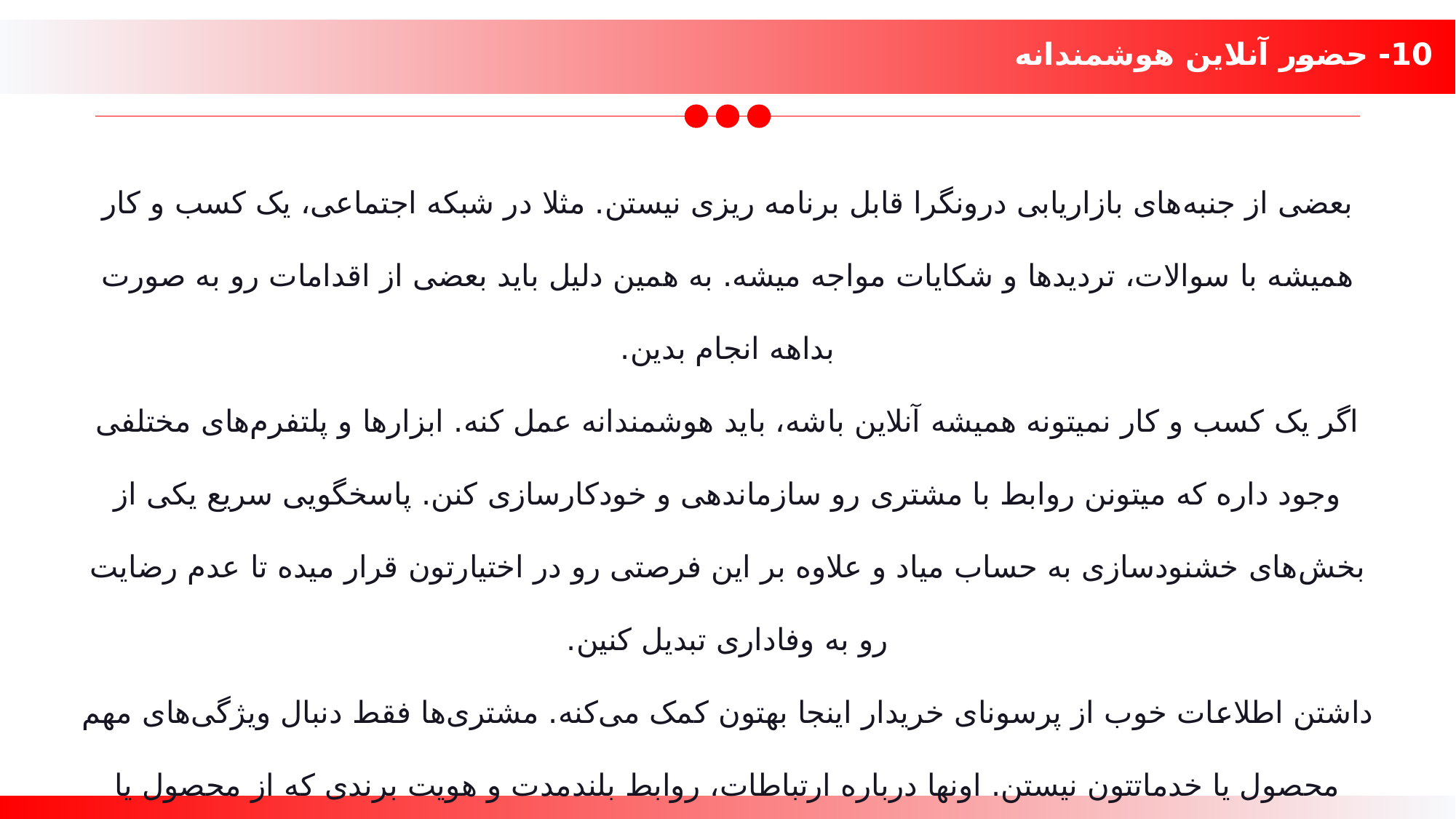

10- حضور آنلاین هوشمندانه
بعضی از جنبه‌های بازاریابی درونگرا قابل برنامه ریزی نیستن. مثلا در شبکه اجتماعی، یک کسب و کار همیشه با سوالات، تردیدها و شکایات مواجه میشه. به همین دلیل باید بعضی از اقدامات رو به صورت بداهه انجام بدین.
اگر یک کسب و کار نمیتونه همیشه آنلاین باشه، باید هوشمندانه عمل کنه. ابزارها و پلتفرم‌های مختلفی وجود داره که میتونن روابط با مشتری رو سازماندهی و خودکارسازی کنن. پاسخگویی سریع یکی از بخش‌های خشنودسازی به حساب میاد و علاوه بر این فرصتی رو در اختیارتون قرار میده تا عدم رضایت رو به وفاداری تبدیل کنین.
داشتن اطلاعات خوب از پرسونای خریدار اینجا بهتون کمک می‌کنه. مشتری‌ها فقط دنبال ویژگی‌های مهم محصول یا خدماتتون نیستن. اونها درباره ارتباطات، روابط بلندمدت و هویت برندی که از محصول یا خدماتش استفاده می کنن هم جستجو می‌کنن. با منسجم بودن پیام و یک شخصیت تعریف شده، یک برند می‌تونه در قالب یک فرد با افراد دیگه تعامل داشته باشه.